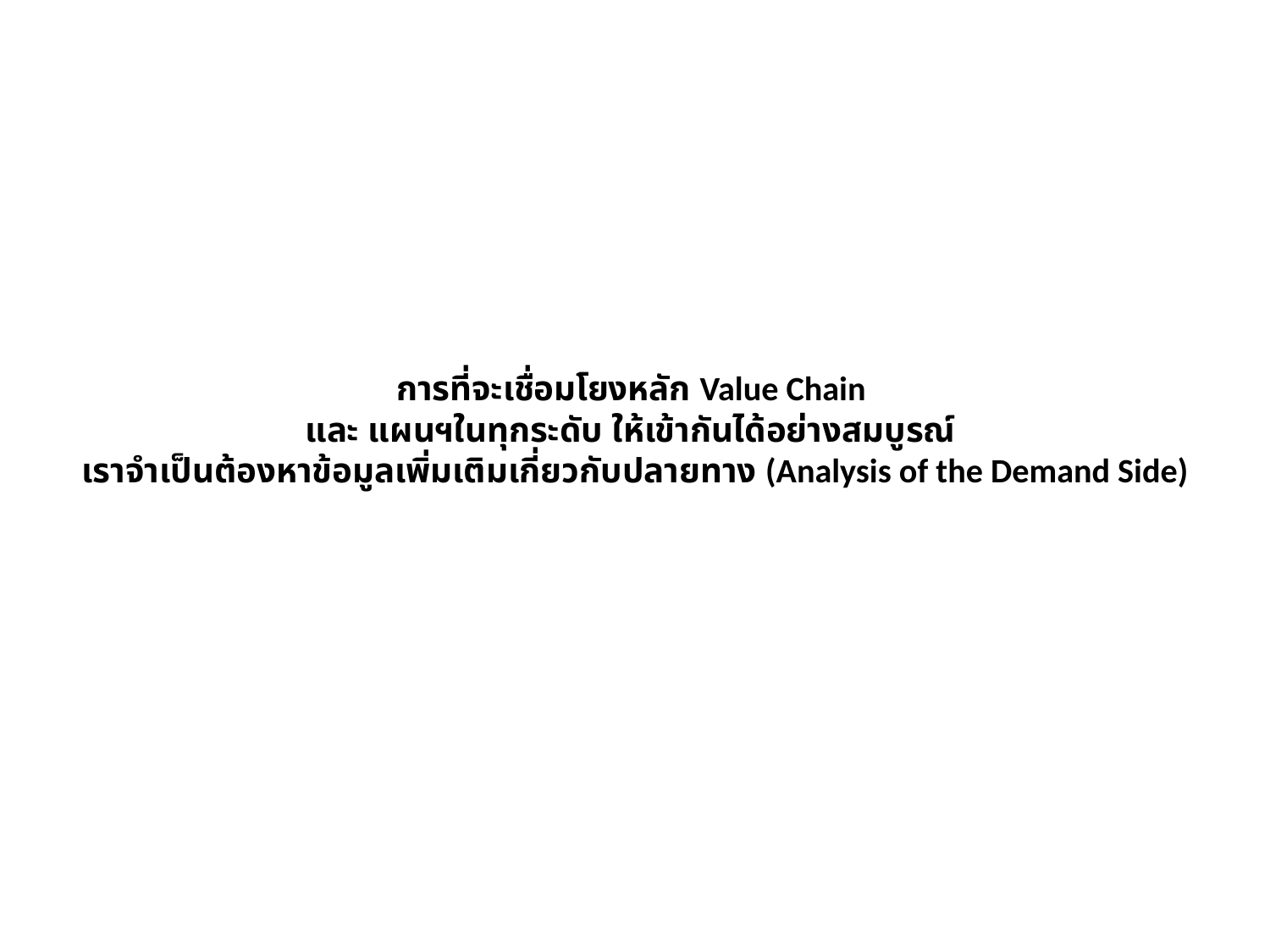

# การที่จะเชื่อมโยงหลัก Value Chain และ แผนฯในทุกระดับ ให้เข้ากันได้อย่างสมบูรณ์ เราจำเป็นต้องหาข้อมูลเพิ่มเติมเกี่ยวกับปลายทาง (Analysis of the Demand Side)